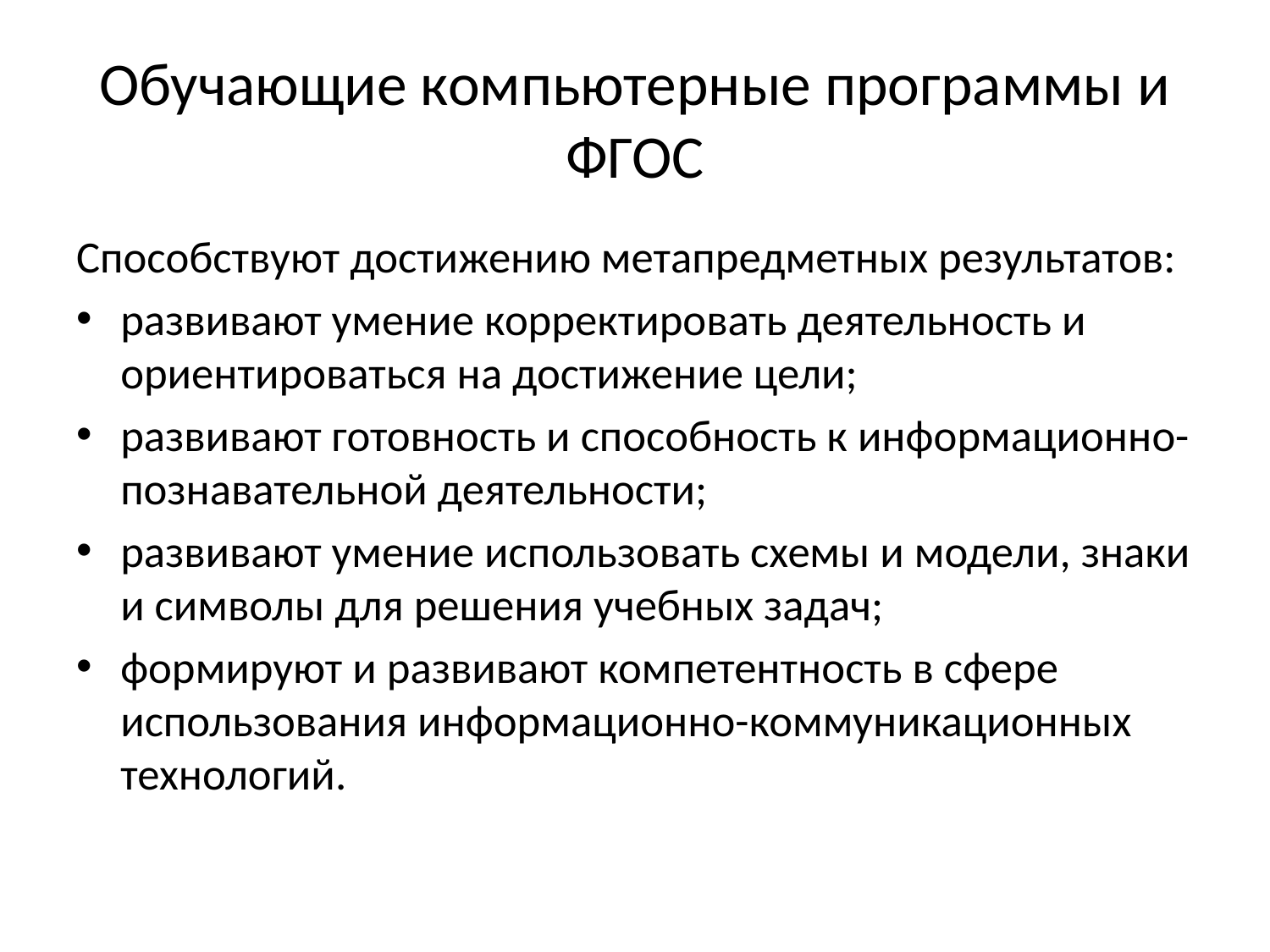

# Обучающие компьютерные программы и ФГОС
Способствуют достижению метапредметных результатов:
развивают умение корректировать деятельность и ориентироваться на достижение цели;
развивают готовность и способность к информационно-познавательной деятельности;
развивают умение использовать схемы и модели, знаки и символы для решения учебных задач;
формируют и развивают компетентность в сфере использования информационно-коммуникационных технологий.